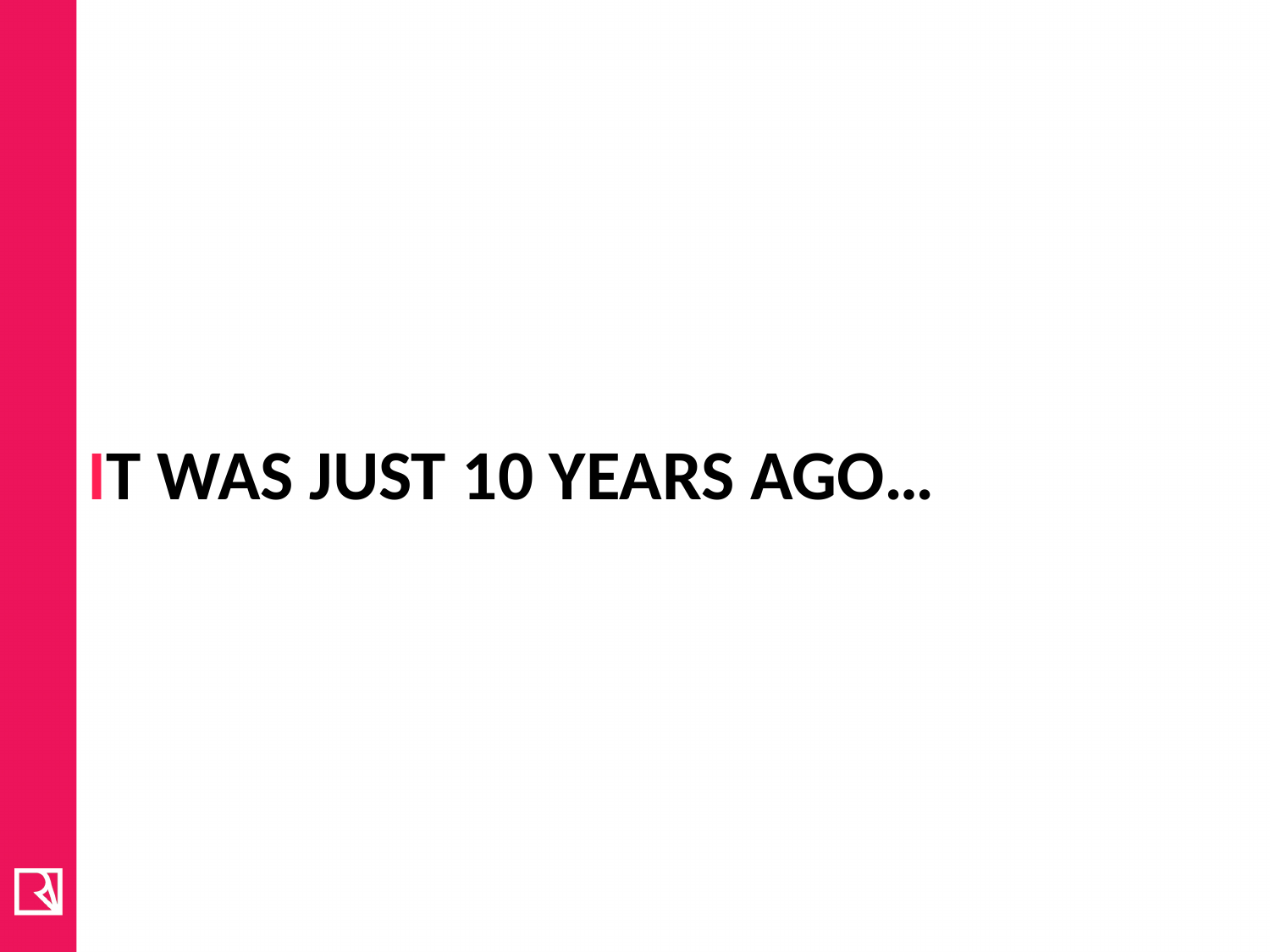

# It was just 10 years ago…